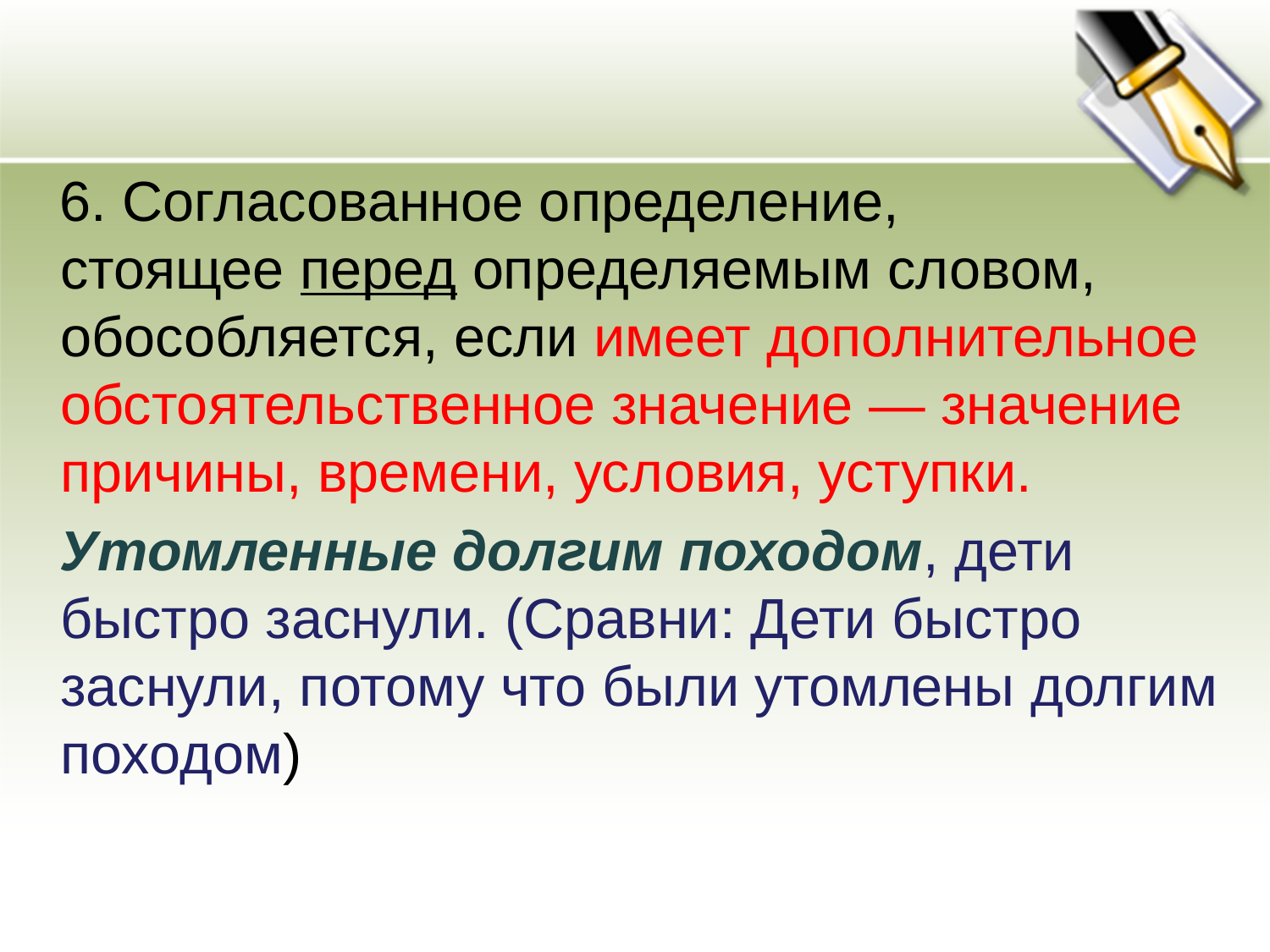

6. Согласованное определение, стоящее перед определяемым словом, обособляется, если имеет дополнительное обстоятельственное значение — значение причины, времени, условия, уступки.
   Утомленные долгим походом, дети быстро заснули. (Сравни: Дети быстро заснули, потому что были утомлены долгим походом)